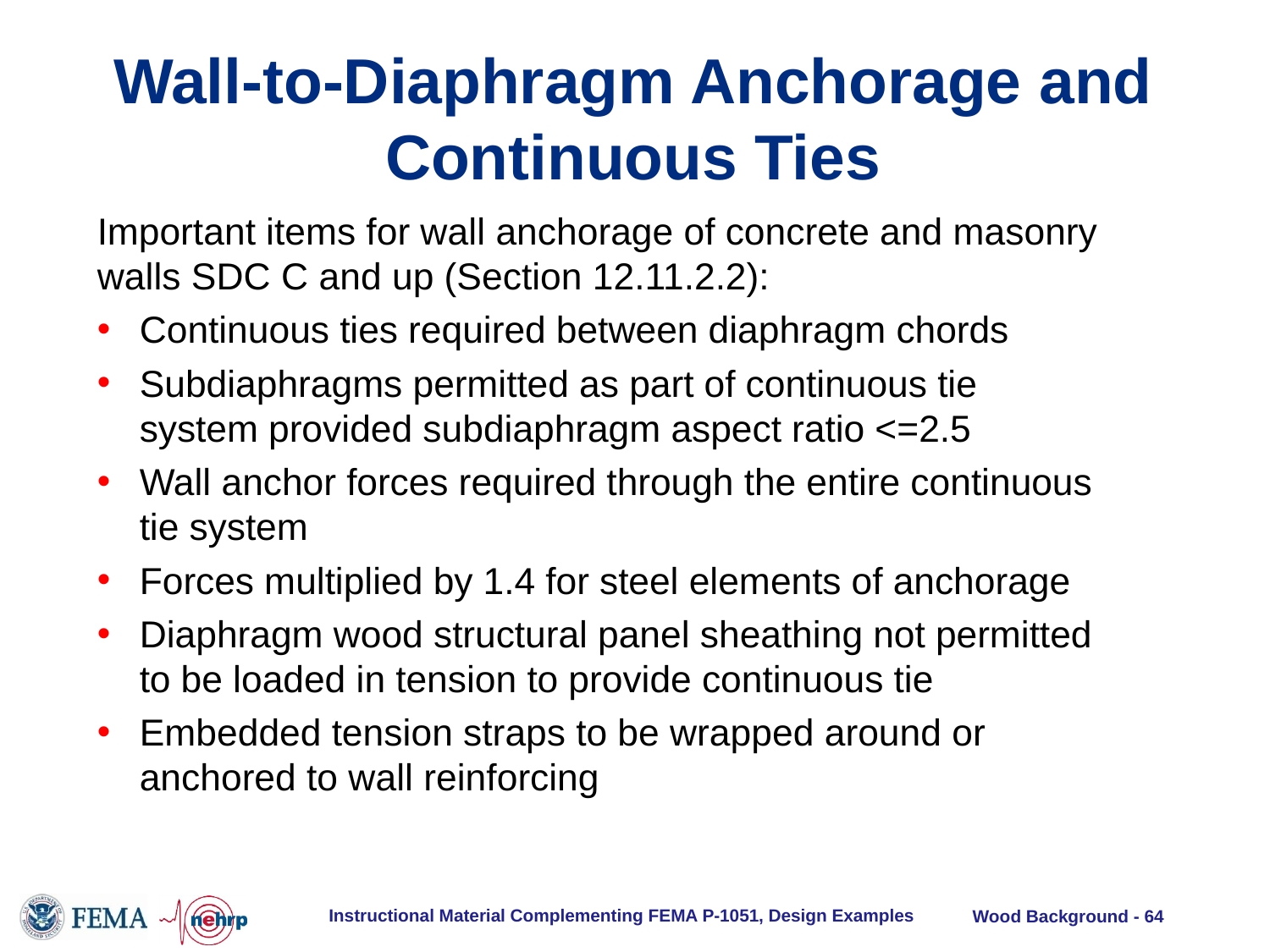

# Wall-to-Diaphragm Anchorage and Continuous Ties
Important items for wall anchorage of concrete and masonry walls SDC C and up (Section 12.11.2.2):
Continuous ties required between diaphragm chords
Subdiaphragms permitted as part of continuous tie system provided subdiaphragm aspect ratio <=2.5
Wall anchor forces required through the entire continuous tie system
Forces multiplied by 1.4 for steel elements of anchorage
Diaphragm wood structural panel sheathing not permitted to be loaded in tension to provide continuous tie
Embedded tension straps to be wrapped around or anchored to wall reinforcing